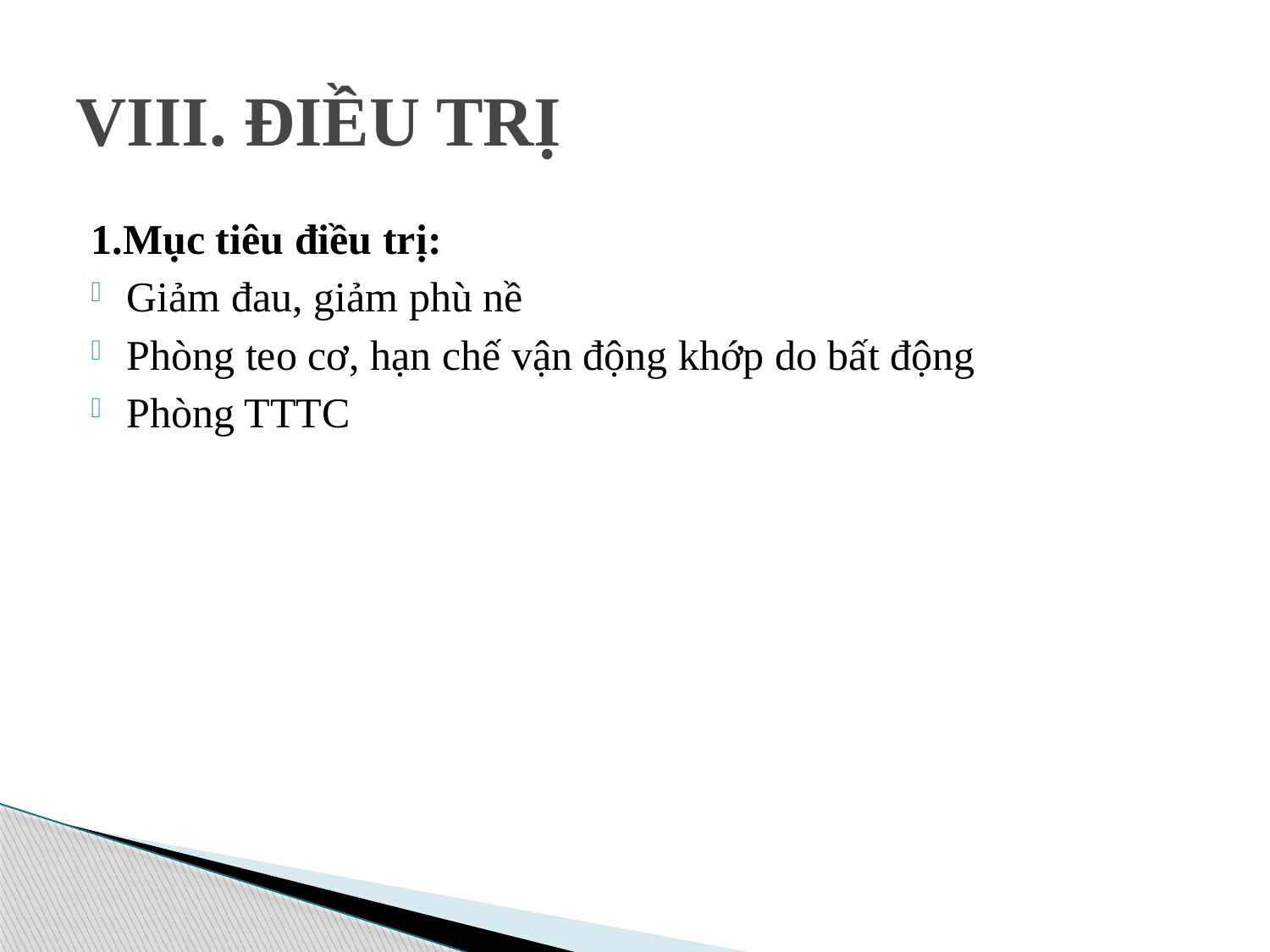

# VIII. ĐIỀU TRỊ
1.Mục tiêu điều trị:
Giảm đau, giảm phù nề
Phòng teo cơ, hạn chế vận động khớp do bất động
Phòng TTTC